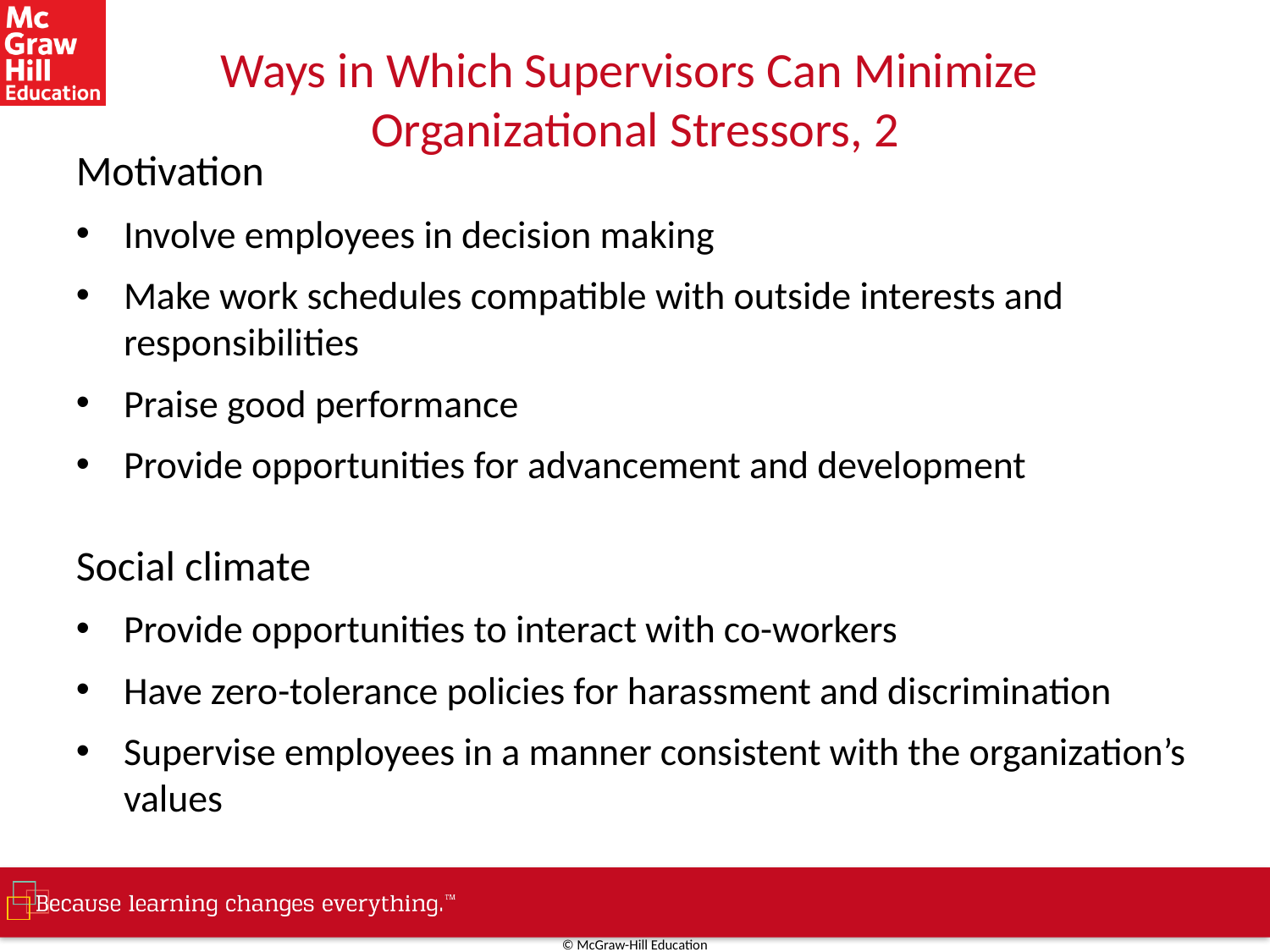

# Ways in Which Supervisors Can Minimize Organizational Stressors, 2
Motivation
Involve employees in decision making
Make work schedules compatible with outside interests and responsibilities
Praise good performance
Provide opportunities for advancement and development

Social climate
Provide opportunities to interact with co-workers
Have zero-tolerance policies for harassment and discrimination
Supervise employees in a manner consistent with the organization’s values